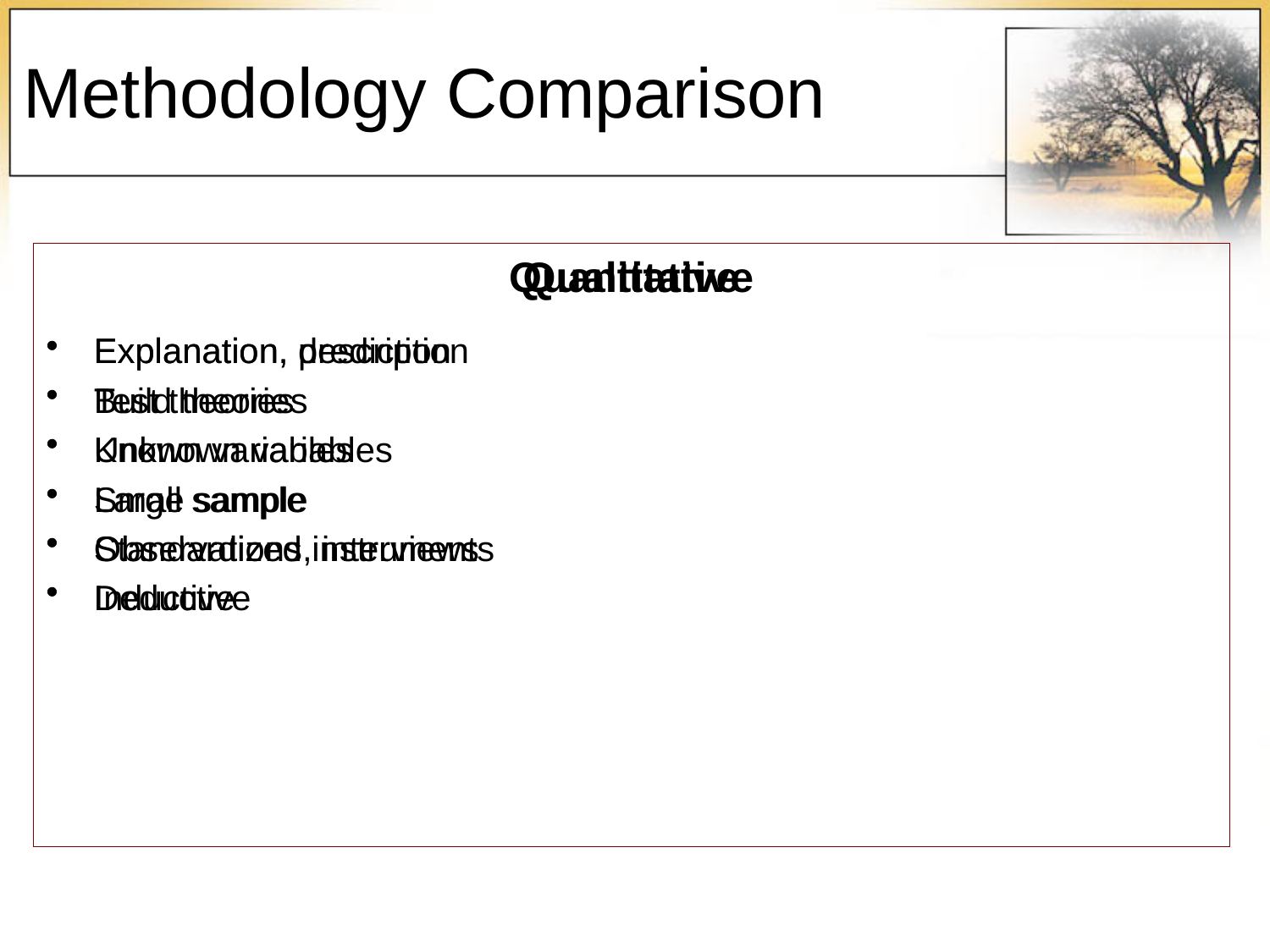

# Methodology Comparison
Quantitative
Explanation, prediction
Test theories
Known variables
Large sample
Standardized instruments
Deductive
Qualitative
Explanation, description
Build theories
Unknown variables
Small sample
Observations, interviews
Inductive